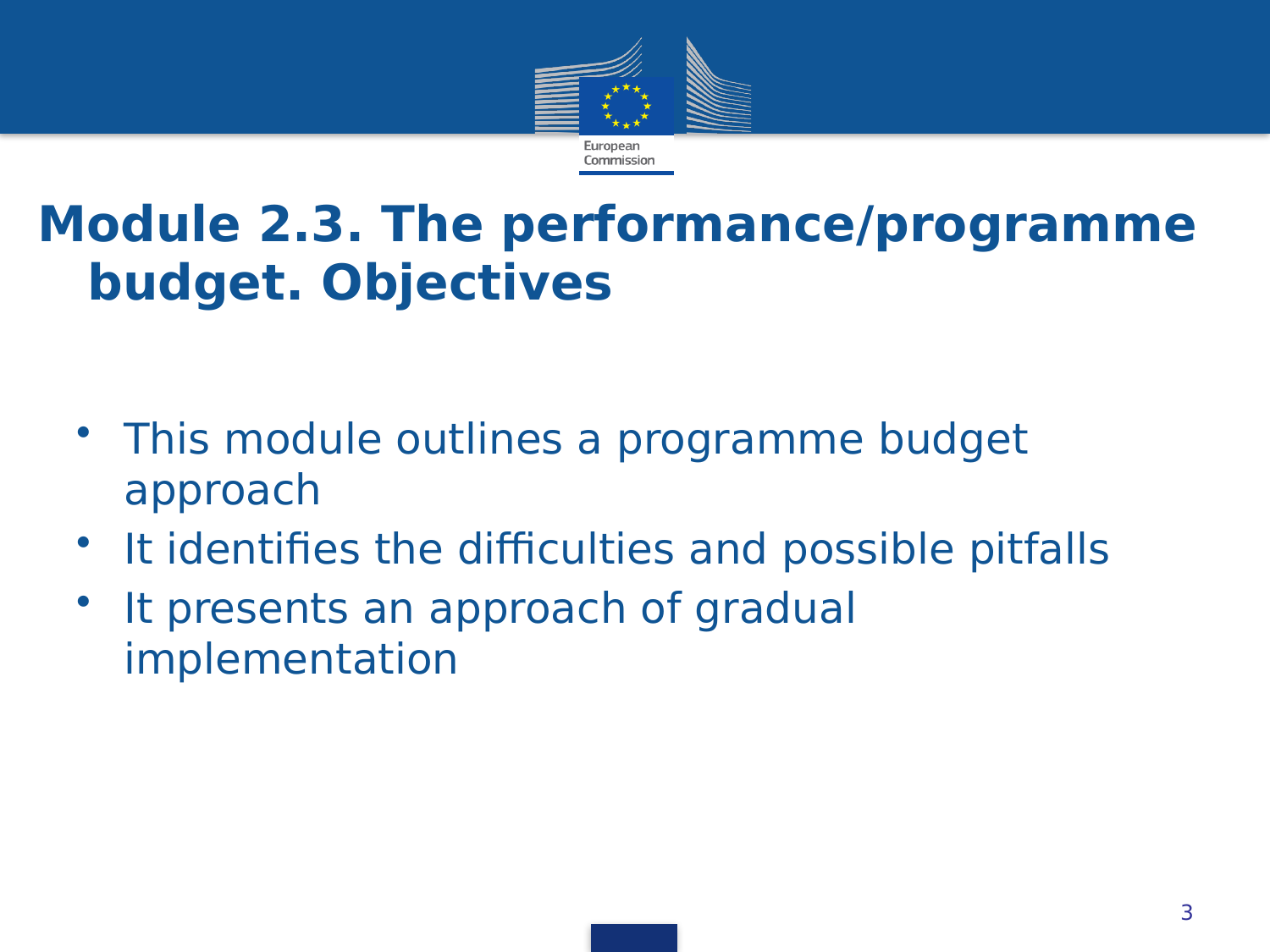

# Module 2.3. The performance/programme budget. Objectives

This module outlines a programme budget approach
It identifies the difficulties and possible pitfalls
It presents an approach of gradual implementation
3